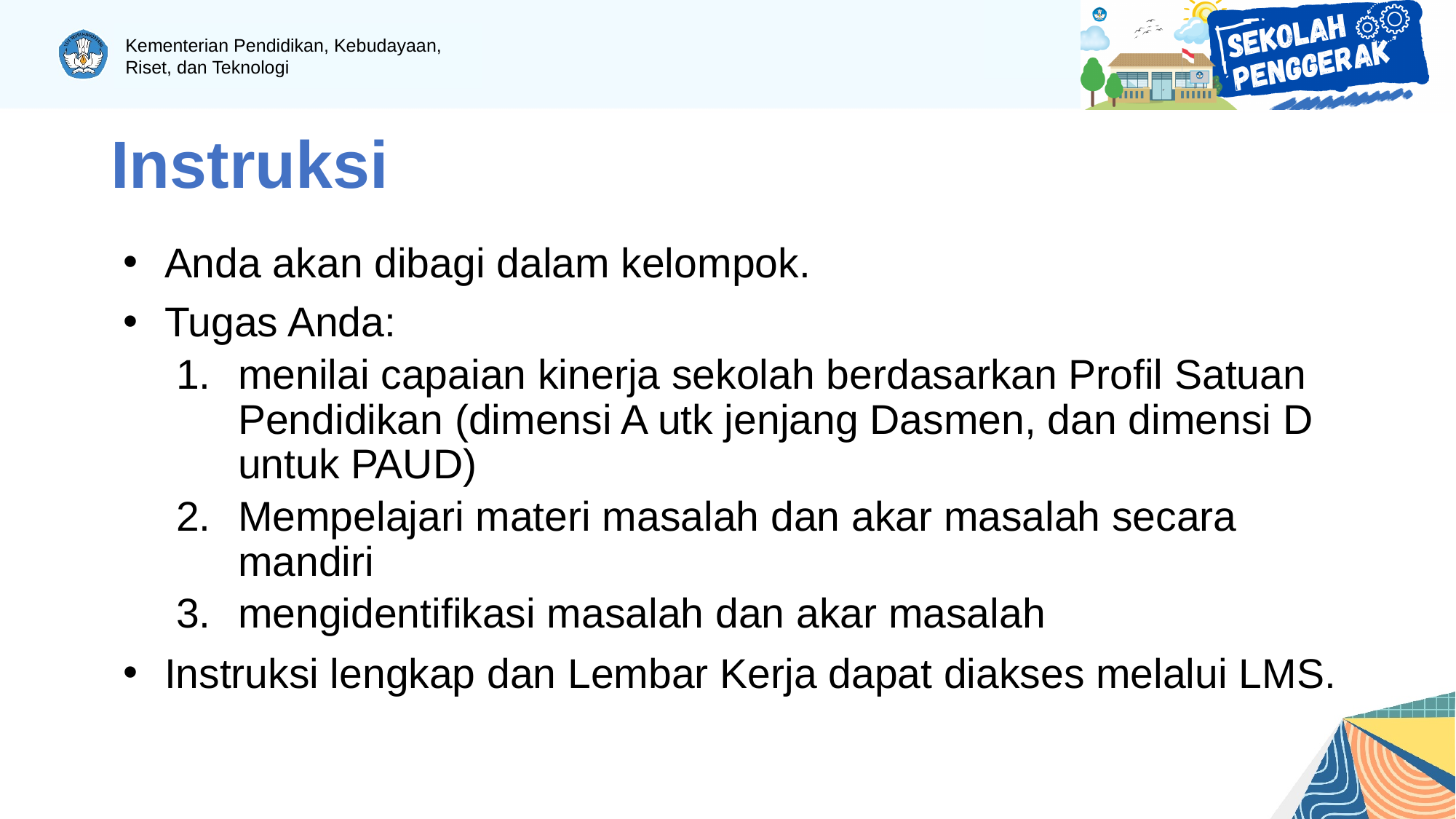

# Instruksi
Anda akan dibagi dalam kelompok.
Tugas Anda:
menilai capaian kinerja sekolah berdasarkan Profil Satuan Pendidikan (dimensi A utk jenjang Dasmen, dan dimensi D untuk PAUD)
Mempelajari materi masalah dan akar masalah secara mandiri
mengidentifikasi masalah dan akar masalah
Instruksi lengkap dan Lembar Kerja dapat diakses melalui LMS.